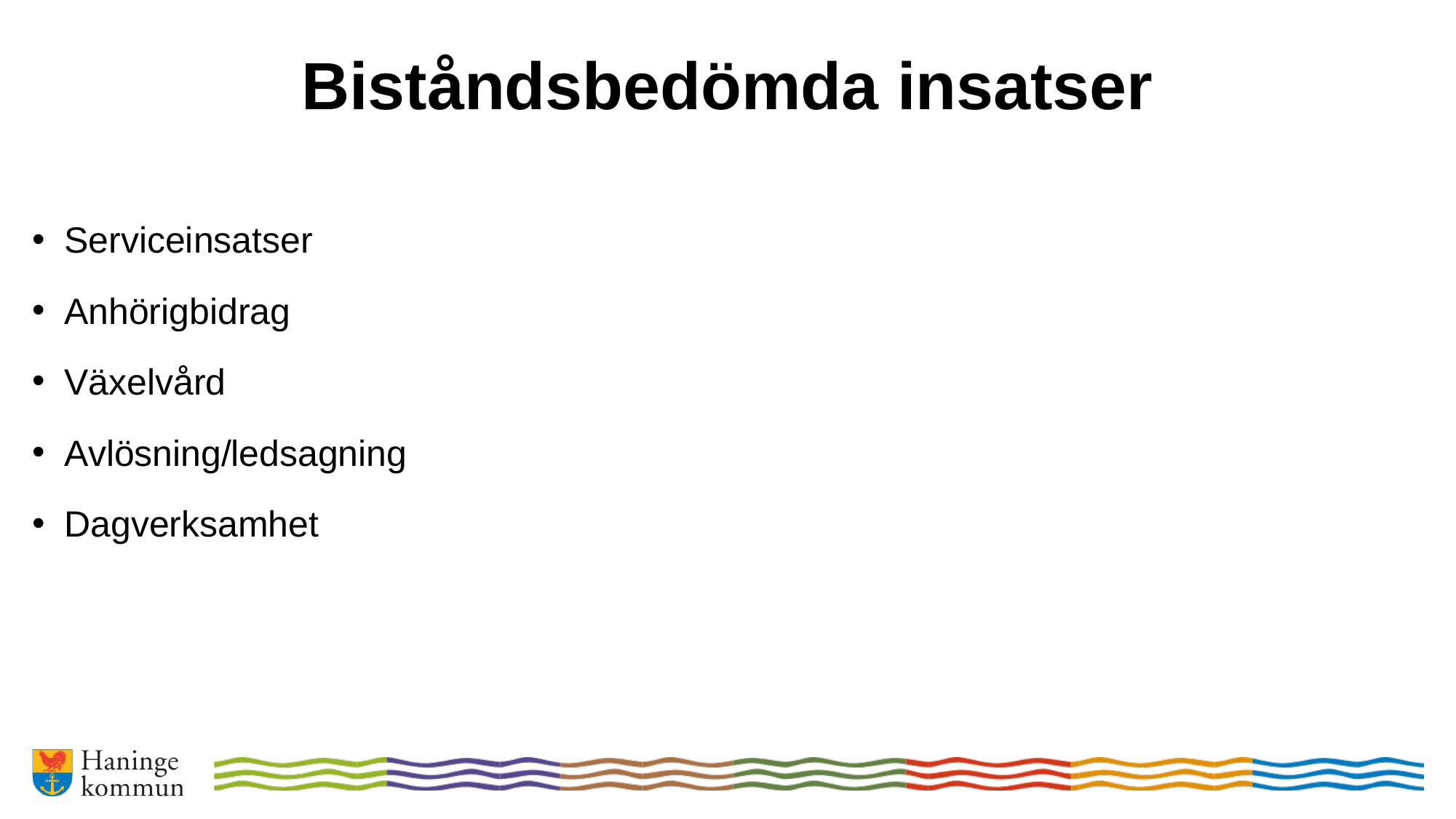

# Biståndsbedömda insatser

Serviceinsatser
Anhörigbidrag
Växelvård
Avlösning/ledsagning
Dagverksamhet